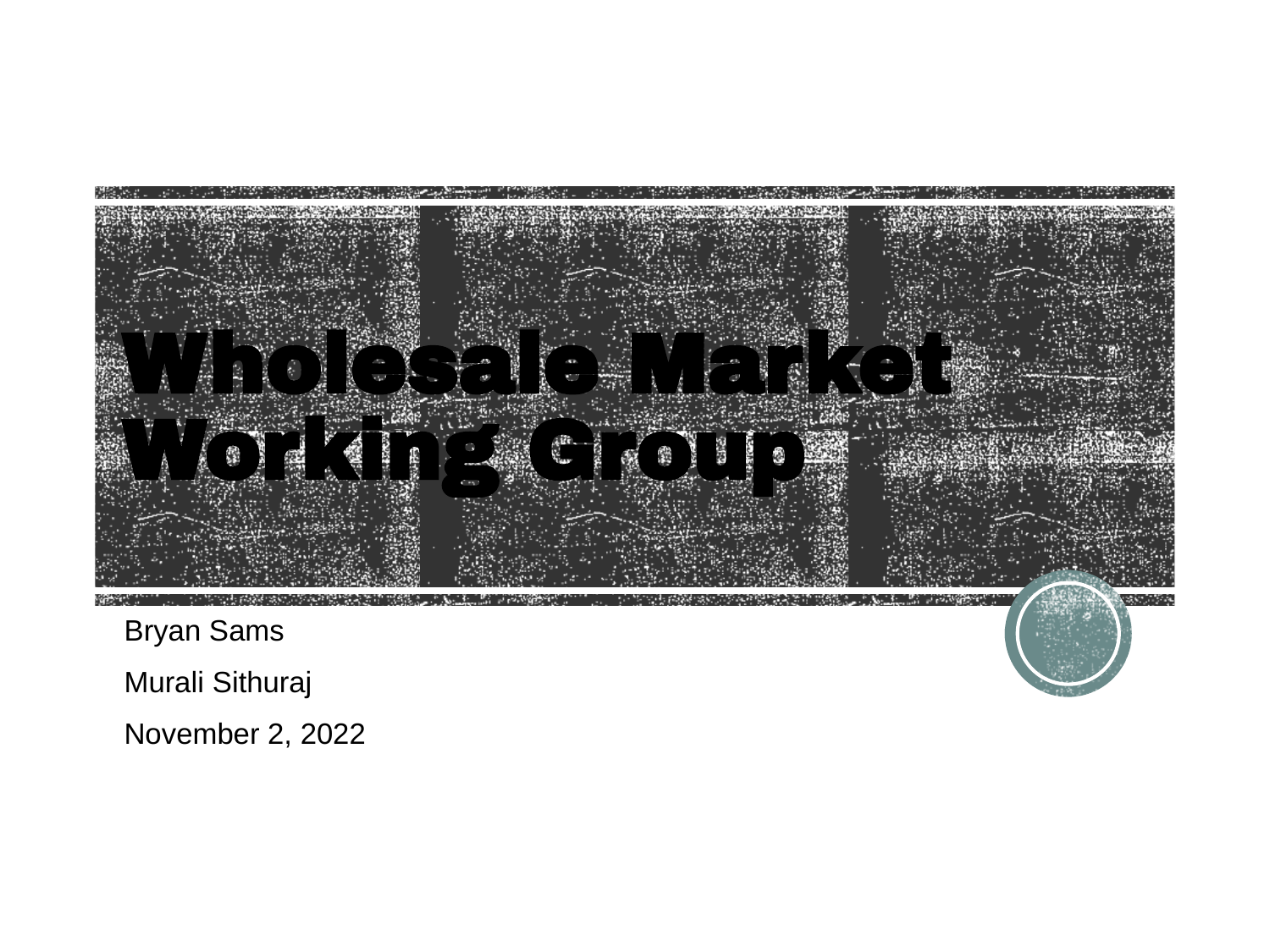

# Wholesale Market Working Group
Bryan Sams
Murali Sithuraj
November 2, 2022